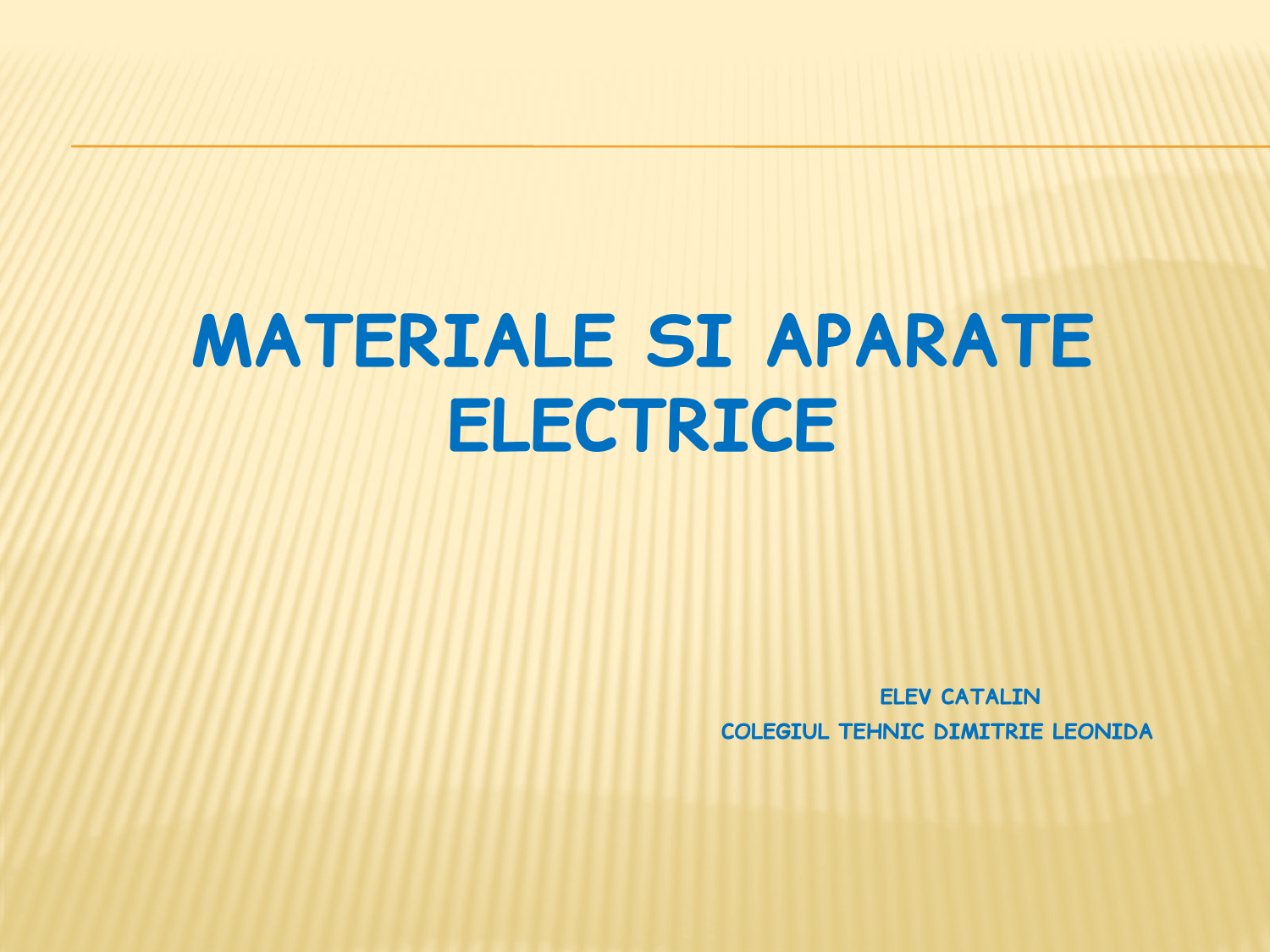

# MATERIALE SI APARATE ELECTRICE ELEV CATALIN COLEGIUL TEHNIC DIMITRIE LEONIDA